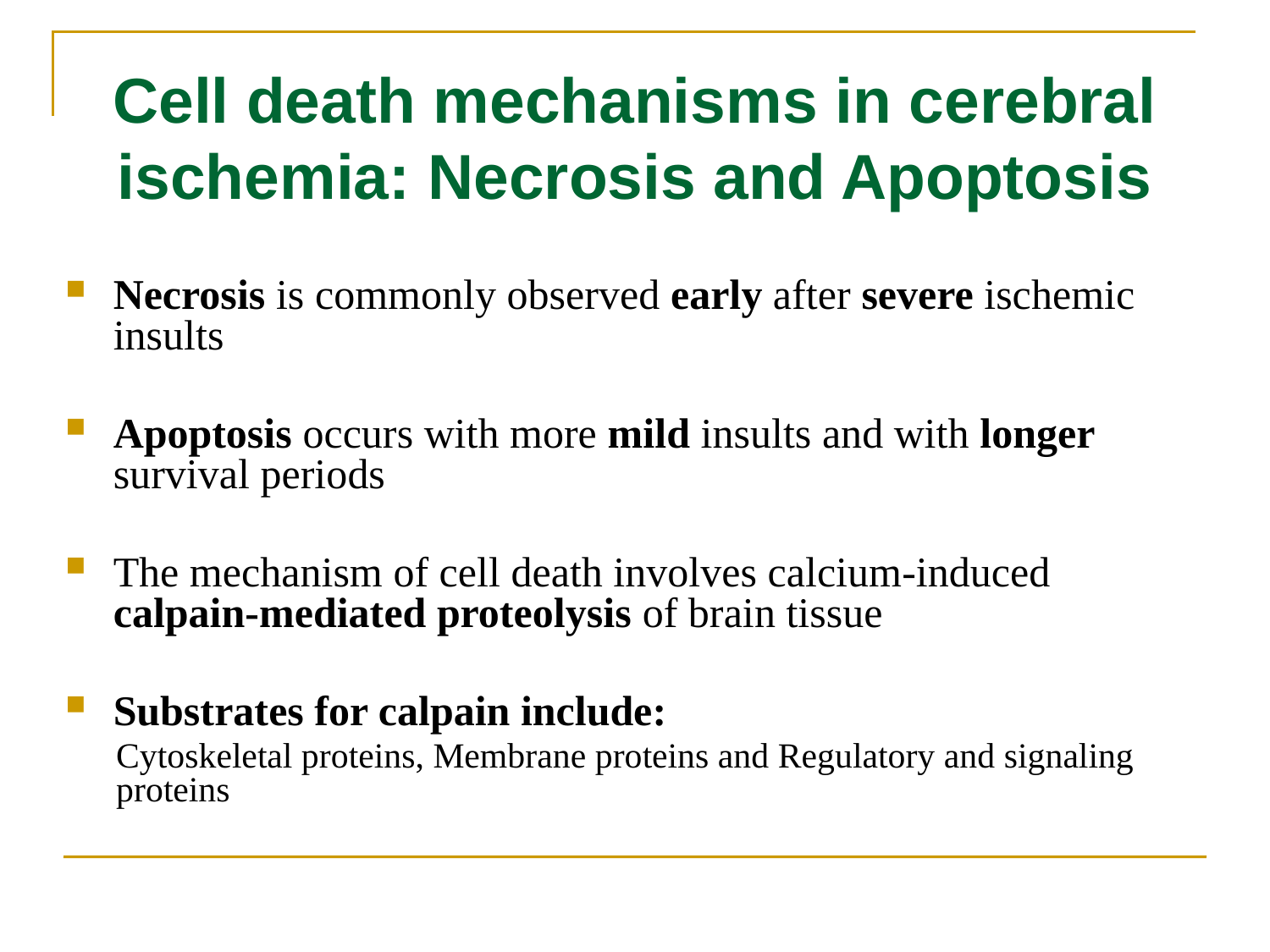

# Cell death mechanisms in cerebral ischemia: Necrosis and Apoptosis

Necrosis is commonly observed early after severe ischemic insults

Apoptosis occurs with more mild insults and with longer survival periods

The mechanism of cell death involves calcium-induced calpain-mediated proteolysis of brain tissue

Substrates for calpain include:
Cytoskeletal proteins, Membrane proteins and Regulatory and signaling proteins